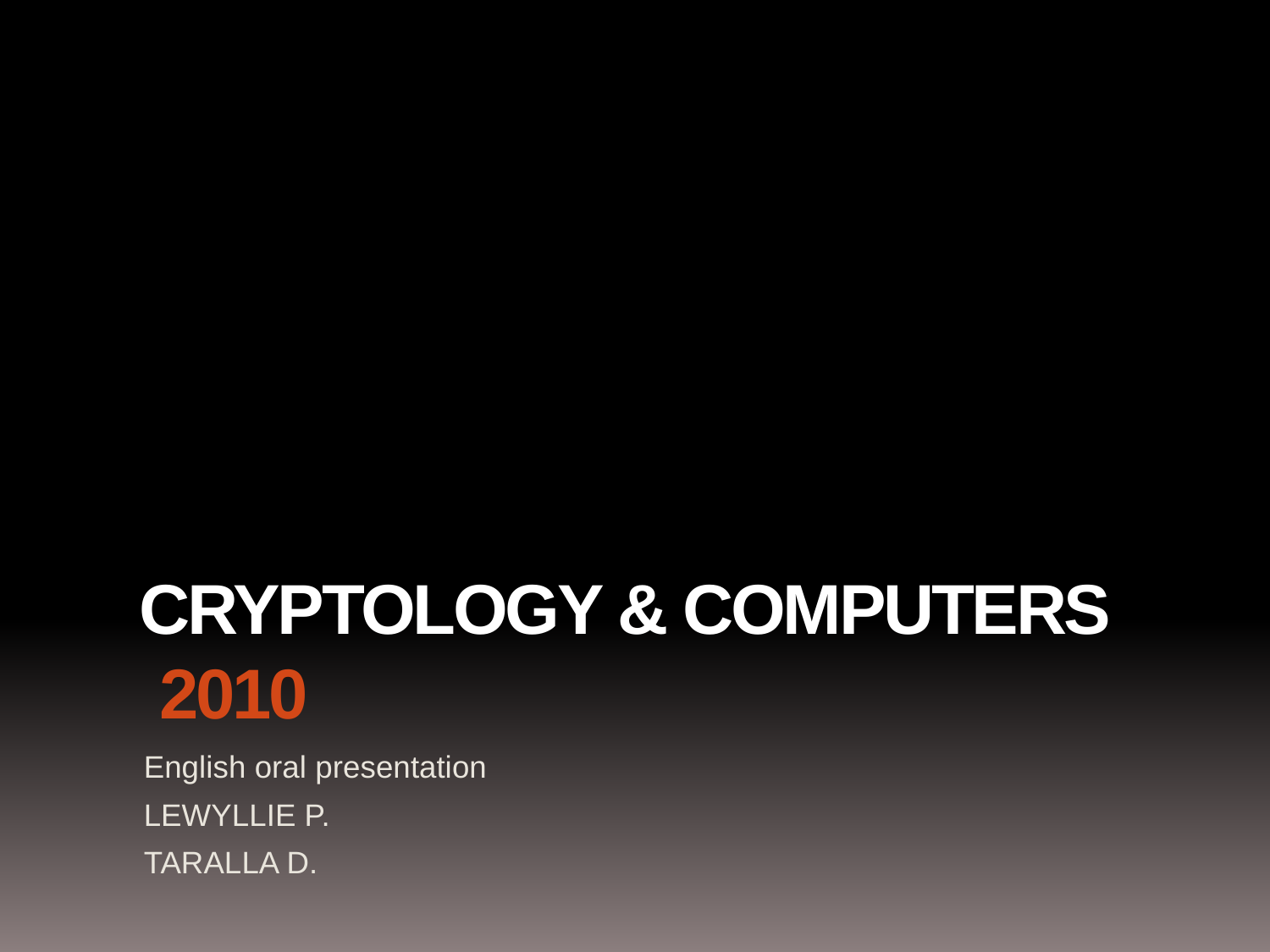

# Cryptology & computers 2010
English oral presentation
LEWYLLIE P.
TARALLA D.